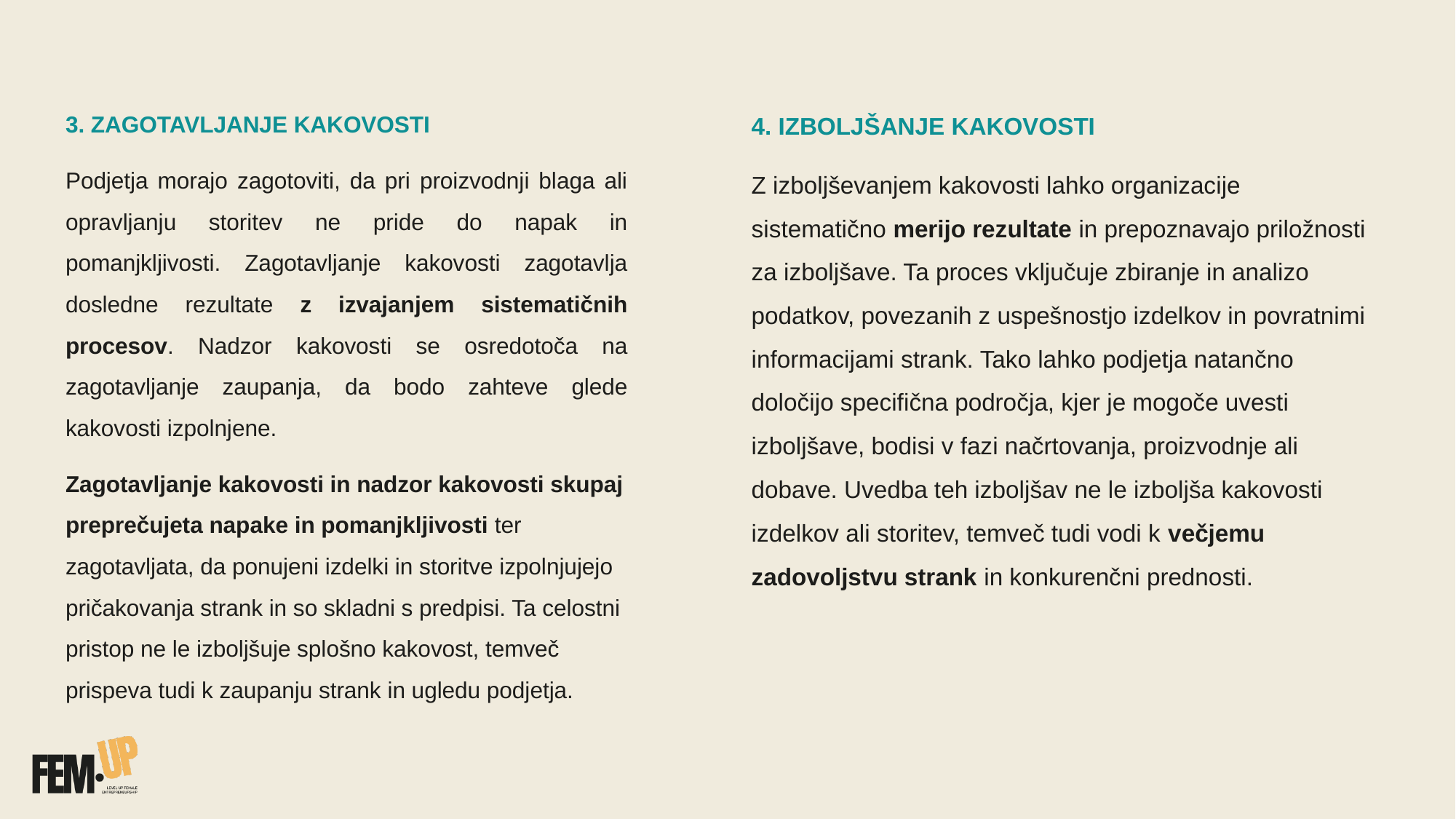

4. IZBOLJŠANJE KAKOVOSTI
Z izboljševanjem kakovosti lahko organizacije sistematično merijo rezultate in prepoznavajo priložnosti za izboljšave. Ta proces vključuje zbiranje in analizo podatkov, povezanih z uspešnostjo izdelkov in povratnimi informacijami strank. Tako lahko podjetja natančno določijo specifična področja, kjer je mogoče uvesti izboljšave, bodisi v fazi načrtovanja, proizvodnje ali dobave. Uvedba teh izboljšav ne le izboljša kakovosti izdelkov ali storitev, temveč tudi vodi k večjemu zadovoljstvu strank in konkurenčni prednosti.
3. ZAGOTAVLJANJE KAKOVOSTI
Podjetja morajo zagotoviti, da pri proizvodnji blaga ali opravljanju storitev ne pride do napak in pomanjkljivosti. Zagotavljanje kakovosti zagotavlja dosledne rezultate z izvajanjem sistematičnih procesov. Nadzor kakovosti se osredotoča na zagotavljanje zaupanja, da bodo zahteve glede kakovosti izpolnjene.
Zagotavljanje kakovosti in nadzor kakovosti skupaj preprečujeta napake in pomanjkljivosti ter zagotavljata, da ponujeni izdelki in storitve izpolnjujejo pričakovanja strank in so skladni s predpisi. Ta celostni pristop ne le izboljšuje splošno kakovost, temveč prispeva tudi k zaupanju strank in ugledu podjetja.